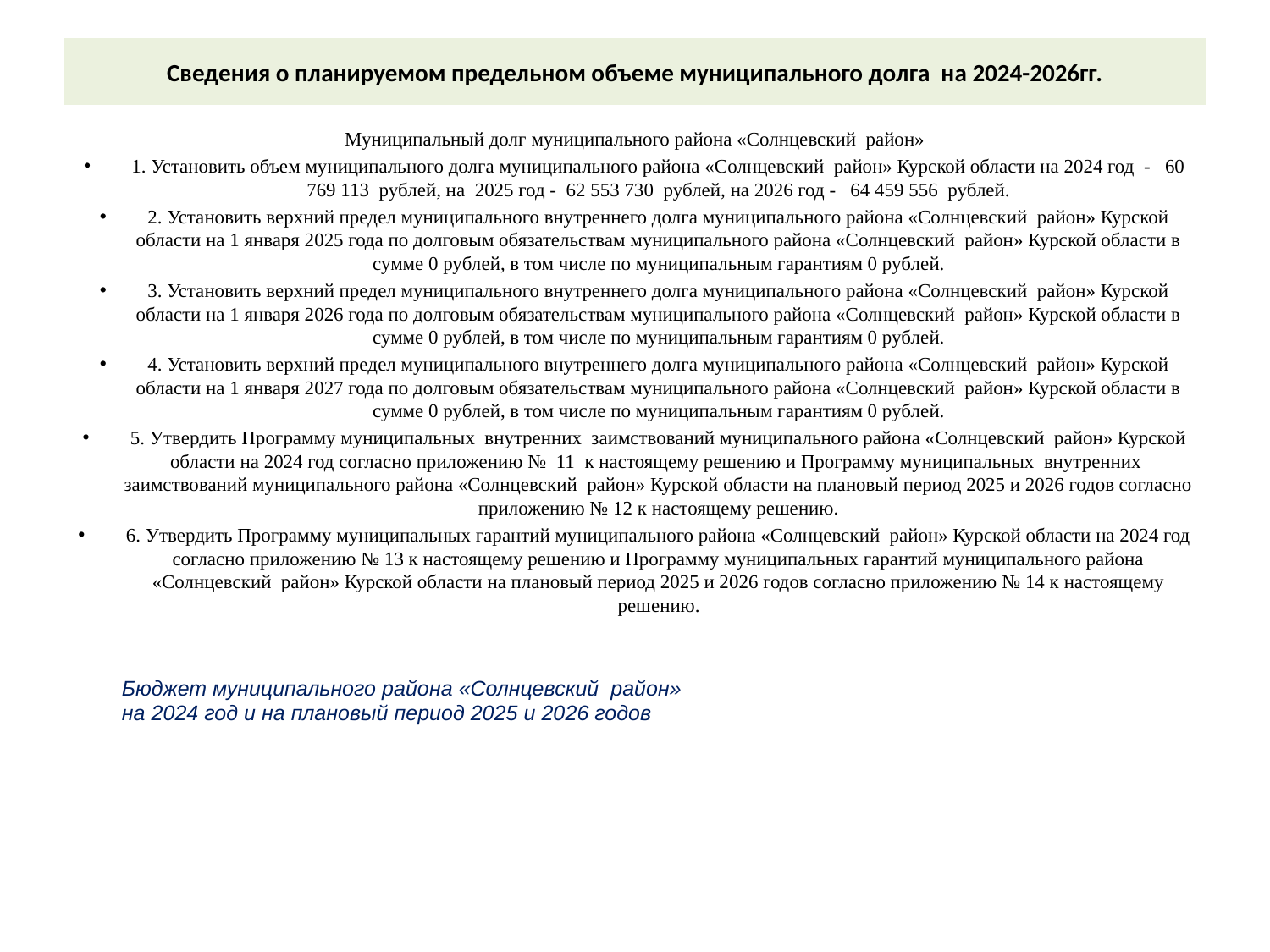

# Сведения о планируемом предельном объеме муниципального долга  на 2024-2026гг.
Муниципальный долг муниципального района «Солнцевский  район»
1. Установить объем муниципального долга муниципального района «Солнцевский  район» Курской области на 2024 год  -   60 769 113  рублей, на  2025 год -  62 553 730  рублей, на 2026 год -   64 459 556  рублей.
2. Установить верхний предел муниципального внутреннего долга муниципального района «Солнцевский  район» Курской области на 1 января 2025 года по долговым обязательствам муниципального района «Солнцевский  район» Курской области в сумме 0 рублей, в том числе по муниципальным гарантиям 0 рублей.
3. Установить верхний предел муниципального внутреннего долга муниципального района «Солнцевский  район» Курской области на 1 января 2026 года по долговым обязательствам муниципального района «Солнцевский  район» Курской области в сумме 0 рублей, в том числе по муниципальным гарантиям 0 рублей.
4. Установить верхний предел муниципального внутреннего долга муниципального района «Солнцевский  район» Курской области на 1 января 2027 года по долговым обязательствам муниципального района «Солнцевский  район» Курской области в сумме 0 рублей, в том числе по муниципальным гарантиям 0 рублей.
5. Утвердить Программу муниципальных  внутренних  заимствований муниципального района «Солнцевский  район» Курской области на 2024 год согласно приложению №  11  к настоящему решению и Программу муниципальных  внутренних  заимствований муниципального района «Солнцевский  район» Курской области на плановый период 2025 и 2026 годов согласно приложению № 12 к настоящему решению.
6. Утвердить Программу муниципальных гарантий муниципального района «Солнцевский  район» Курской области на 2024 год согласно приложению № 13 к настоящему решению и Программу муниципальных гарантий муниципального района «Солнцевский  район» Курской области на плановый период 2025 и 2026 годов согласно приложению № 14 к настоящему решению.

Бюджет муниципального района «Солнцевский  район»
на 2024 год и на плановый период 2025 и 2026 годов